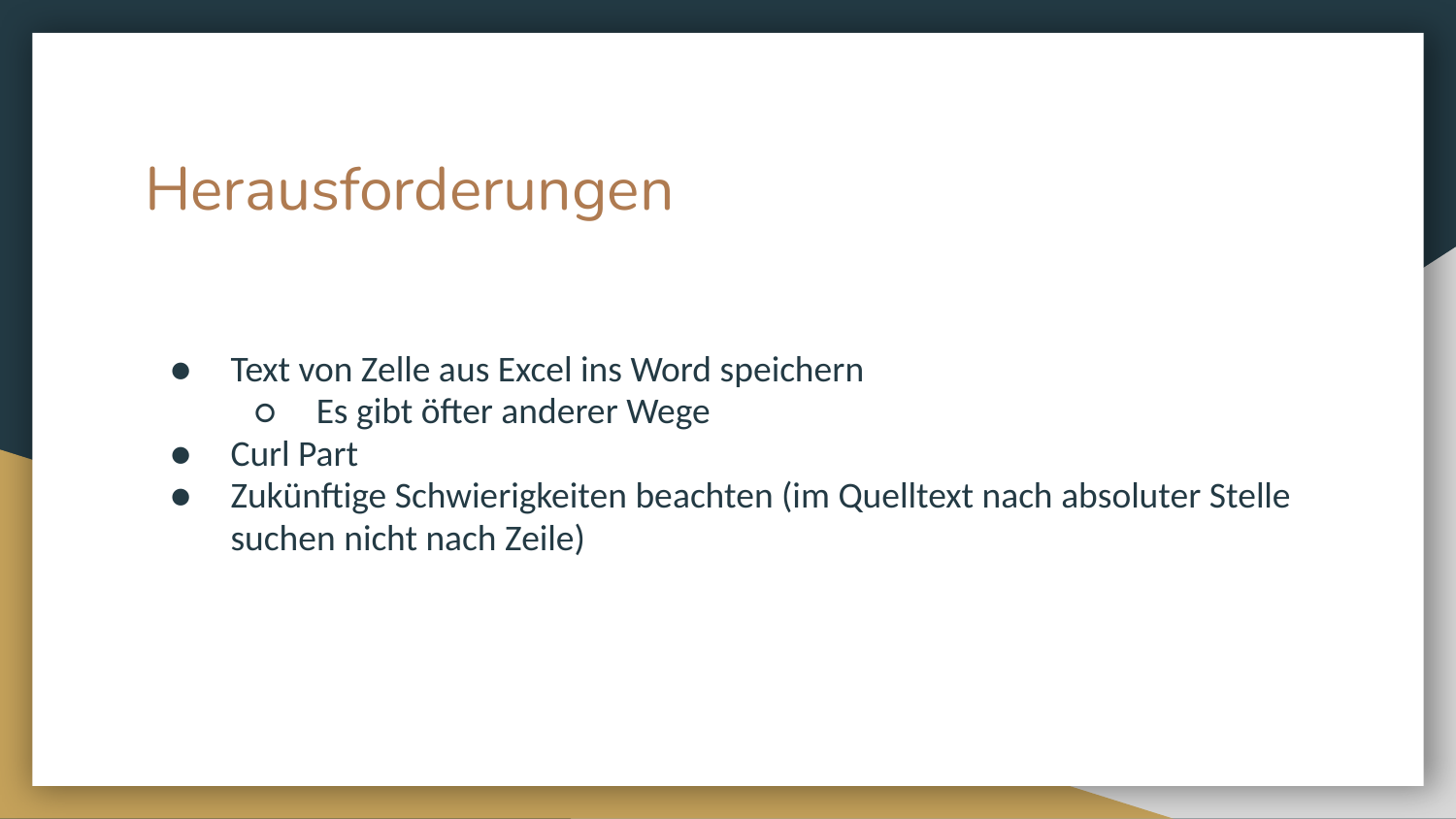

# Herausforderungen

Text von Zelle aus Excel ins Word speichern
Es gibt öfter anderer Wege
Curl Part
Zukünftige Schwierigkeiten beachten (im Quelltext nach absoluter Stelle suchen nicht nach Zeile)